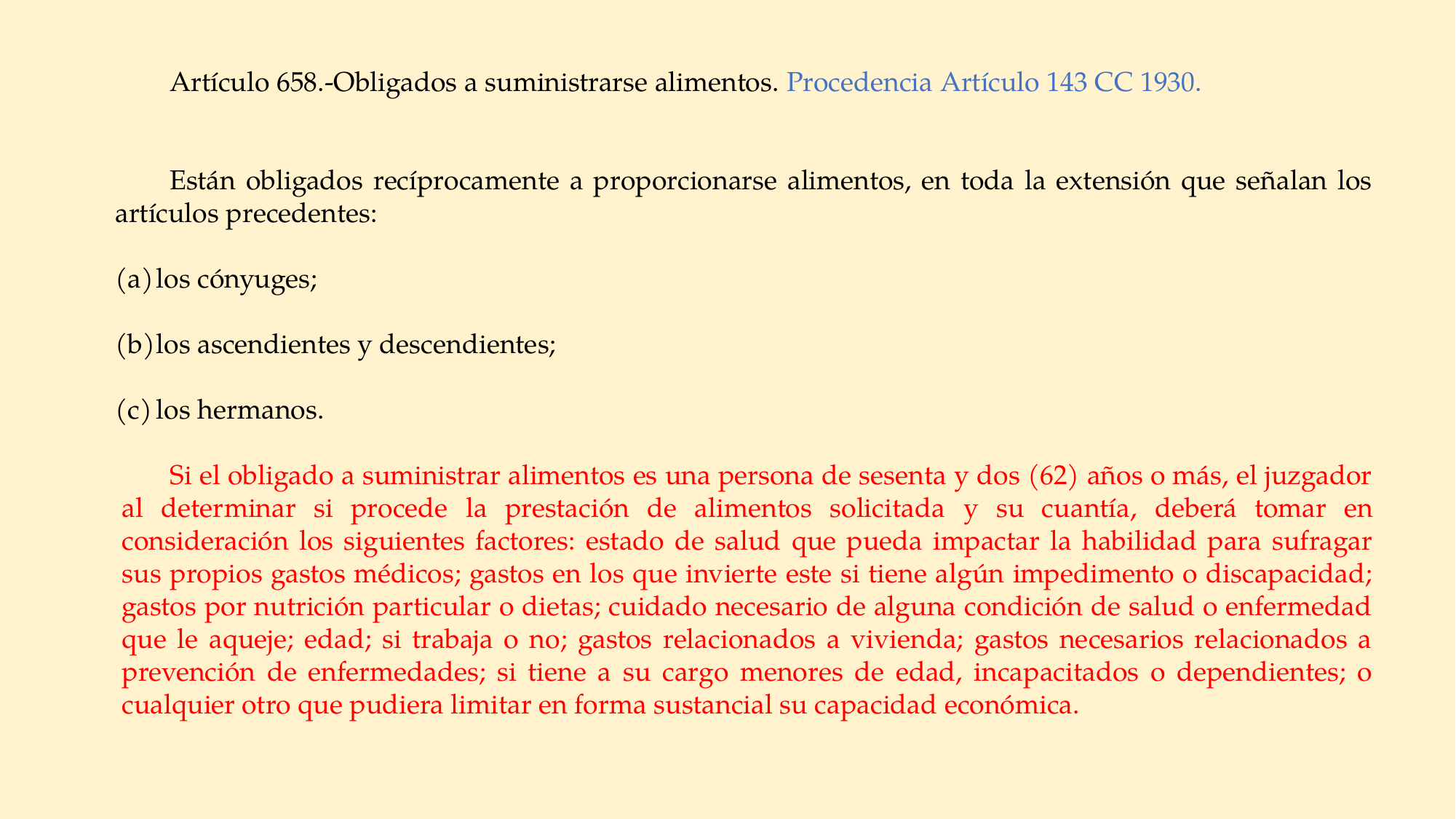

Artículo 658.-Obligados a suministrarse alimentos. Procedencia Artículo 143 CC 1930.

Están obligados recíprocamente a proporcionarse alimentos, en toda la extensión que señalan los artículos precedentes:

los cónyuges;

los ascendientes y descendientes;

los hermanos.

Si el obligado a suministrar alimentos es una persona de sesenta y dos (62) años o más, el juzgador al determinar si procede la prestación de alimentos solicitada y su cuantía, deberá tomar en consideración los siguientes factores: estado de salud que pueda impactar la habilidad para sufragar sus propios gastos médicos; gastos en los que invierte este si tiene algún impedimento o discapacidad; gastos por nutrición particular o dietas; cuidado necesario de alguna condición de salud o enfermedad que le aqueje; edad; si trabaja o no; gastos relacionados a vivienda; gastos necesarios relacionados a prevención de enfermedades; si tiene a su cargo menores de edad, incapacitados o dependientes; o cualquier otro que pudiera limitar en forma sustancial su capacidad económica.